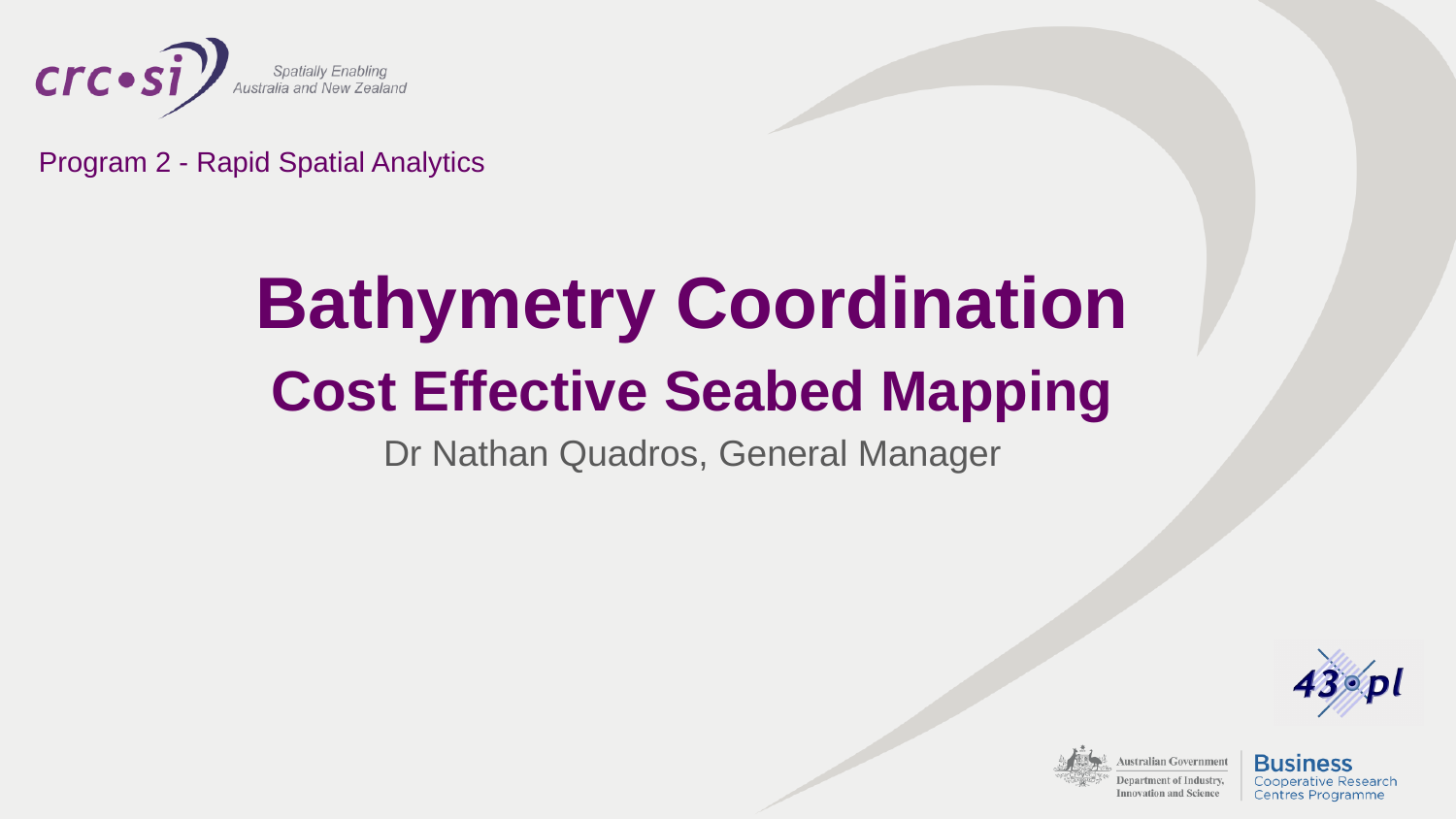

# Program 2 - Rapid Spatial Analytics
Bathymetry Coordination
Cost Effective Seabed Mapping
Dr Nathan Quadros, General Manager